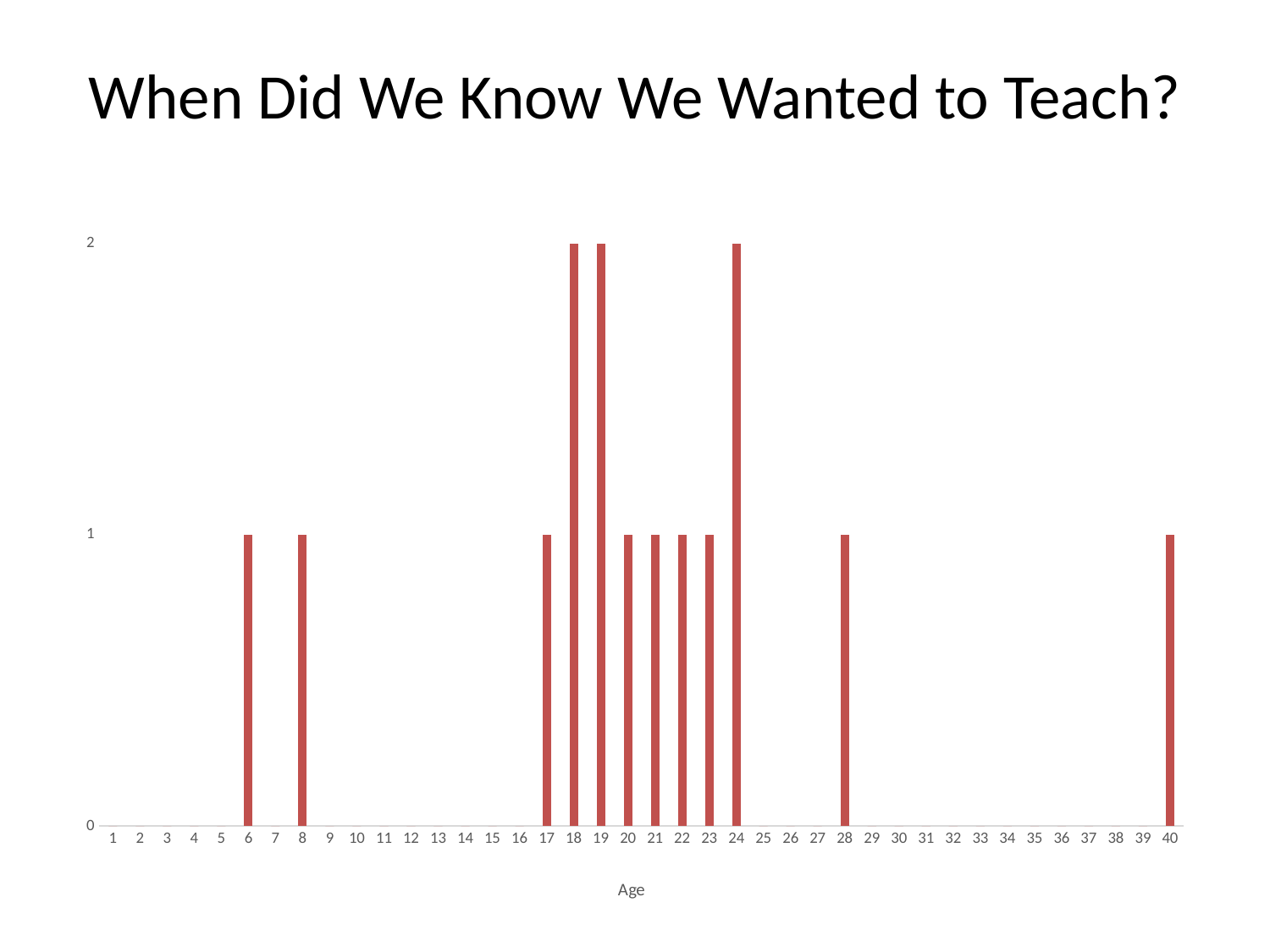

# When Did We Know We Wanted to Teach?

### Chart

| Category |  |
|---|---|